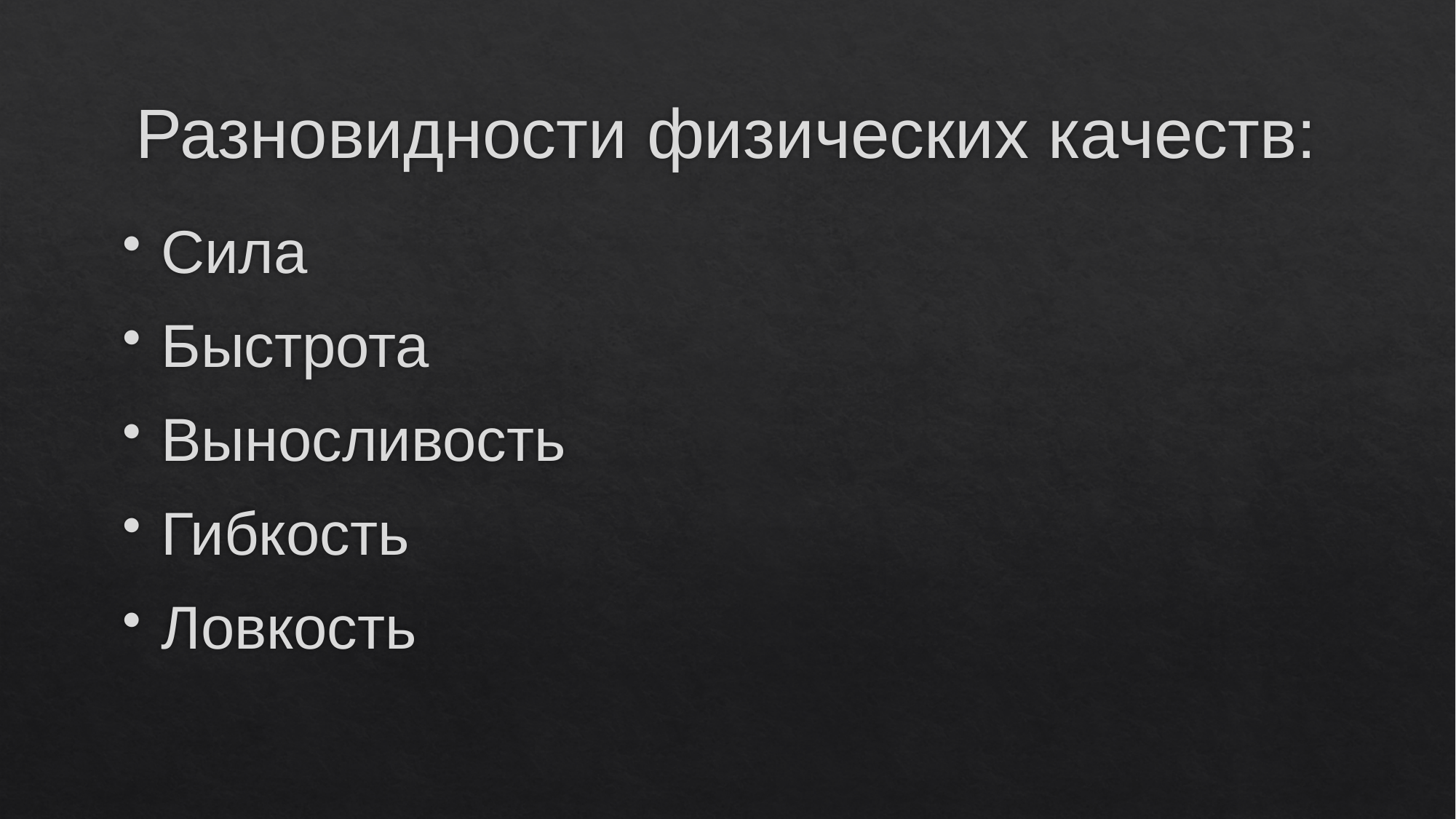

# Разновидности физических качеств:
Сила
Быстрота
Выносливость
Гибкость
Ловкость